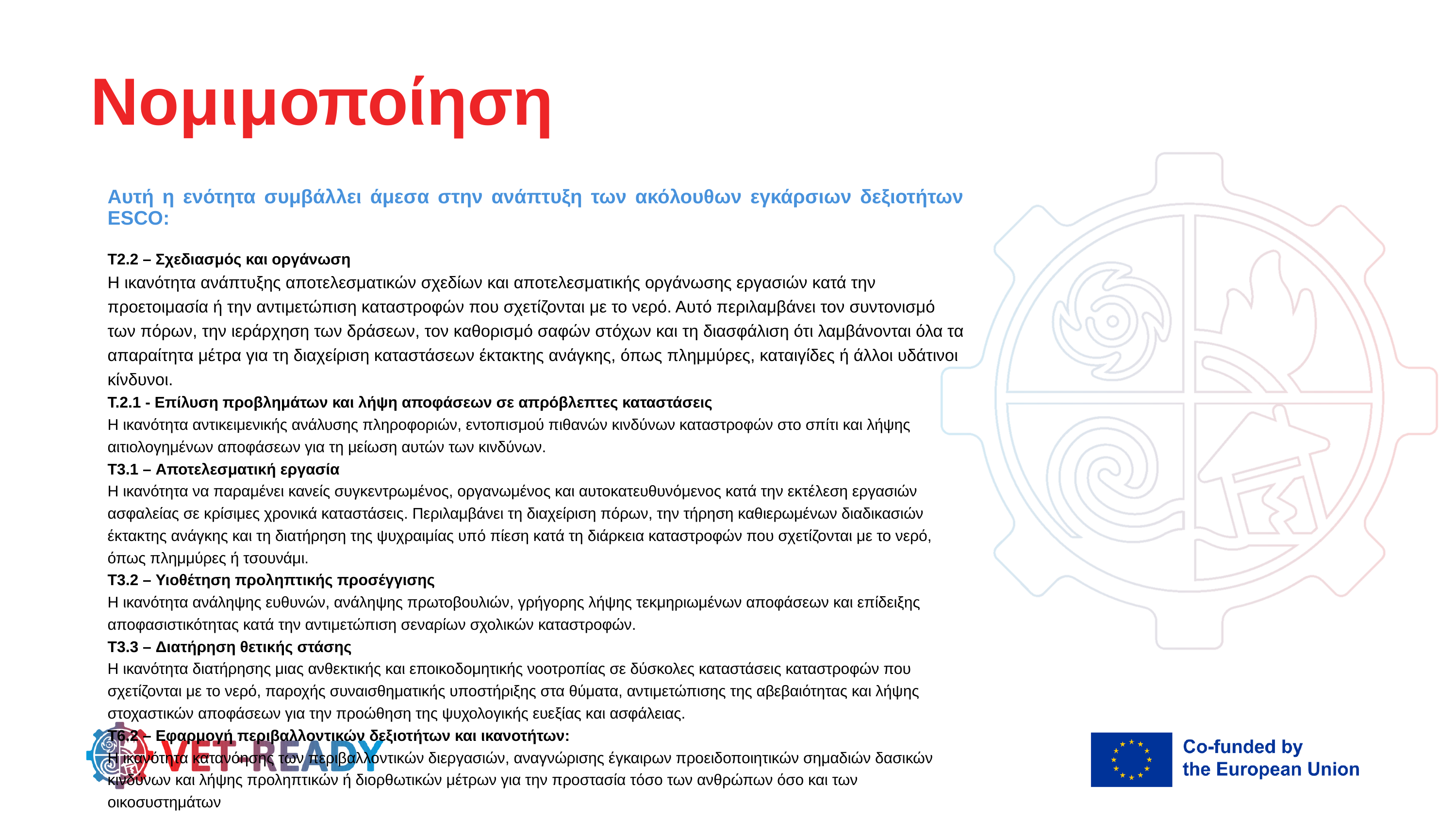

Νομιμοποίηση

Αυτή η ενότητα συμβάλλει άμεσα στην ανάπτυξη των ακόλουθων εγκάρσιων δεξιοτήτων ESCO:

T2.2 – Σχεδιασμός και οργάνωση
Η ικανότητα ανάπτυξης αποτελεσματικών σχεδίων και αποτελεσματικής οργάνωσης εργασιών κατά την προετοιμασία ή την αντιμετώπιση καταστροφών που σχετίζονται με το νερό. Αυτό περιλαμβάνει τον συντονισμό των πόρων, την ιεράρχηση των δράσεων, τον καθορισμό σαφών στόχων και τη διασφάλιση ότι λαμβάνονται όλα τα απαραίτητα μέτρα για τη διαχείριση καταστάσεων έκτακτης ανάγκης, όπως πλημμύρες, καταιγίδες ή άλλοι υδάτινοι κίνδυνοι.
T.2.1 - Επίλυση προβλημάτων και λήψη αποφάσεων σε απρόβλεπτες καταστάσεις
Η ικανότητα αντικειμενικής ανάλυσης πληροφοριών, εντοπισμού πιθανών κινδύνων καταστροφών στο σπίτι και λήψης αιτιολογημένων αποφάσεων για τη μείωση αυτών των κινδύνων.
T3.1 – Αποτελεσματική εργασία
Η ικανότητα να παραμένει κανείς συγκεντρωμένος, οργανωμένος και αυτοκατευθυνόμενος κατά την εκτέλεση εργασιών ασφαλείας σε κρίσιμες χρονικά καταστάσεις. Περιλαμβάνει τη διαχείριση πόρων, την τήρηση καθιερωμένων διαδικασιών έκτακτης ανάγκης και τη διατήρηση της ψυχραιμίας υπό πίεση κατά τη διάρκεια καταστροφών που σχετίζονται με το νερό, όπως πλημμύρες ή τσουνάμι.
T3.2 – Υιοθέτηση προληπτικής προσέγγισης
Η ικανότητα ανάληψης ευθυνών, ανάληψης πρωτοβουλιών, γρήγορης λήψης τεκμηριωμένων αποφάσεων και επίδειξης αποφασιστικότητας κατά την αντιμετώπιση σεναρίων σχολικών καταστροφών.
T3.3 – Διατήρηση θετικής στάσης
Η ικανότητα διατήρησης μιας ανθεκτικής και εποικοδομητικής νοοτροπίας σε δύσκολες καταστάσεις καταστροφών που σχετίζονται με το νερό, παροχής συναισθηματικής υποστήριξης στα θύματα, αντιμετώπισης της αβεβαιότητας και λήψης στοχαστικών αποφάσεων για την προώθηση της ψυχολογικής ευεξίας και ασφάλειας.
T6.2 – Εφαρμογή περιβαλλοντικών δεξιοτήτων και ικανοτήτων:
Η ικανότητα κατανόησης των περιβαλλοντικών διεργασιών, αναγνώρισης έγκαιρων προειδοποιητικών σημαδιών δασικών κινδύνων και λήψης προληπτικών ή διορθωτικών μέτρων για την προστασία τόσο των ανθρώπων όσο και των οικοσυστημάτων